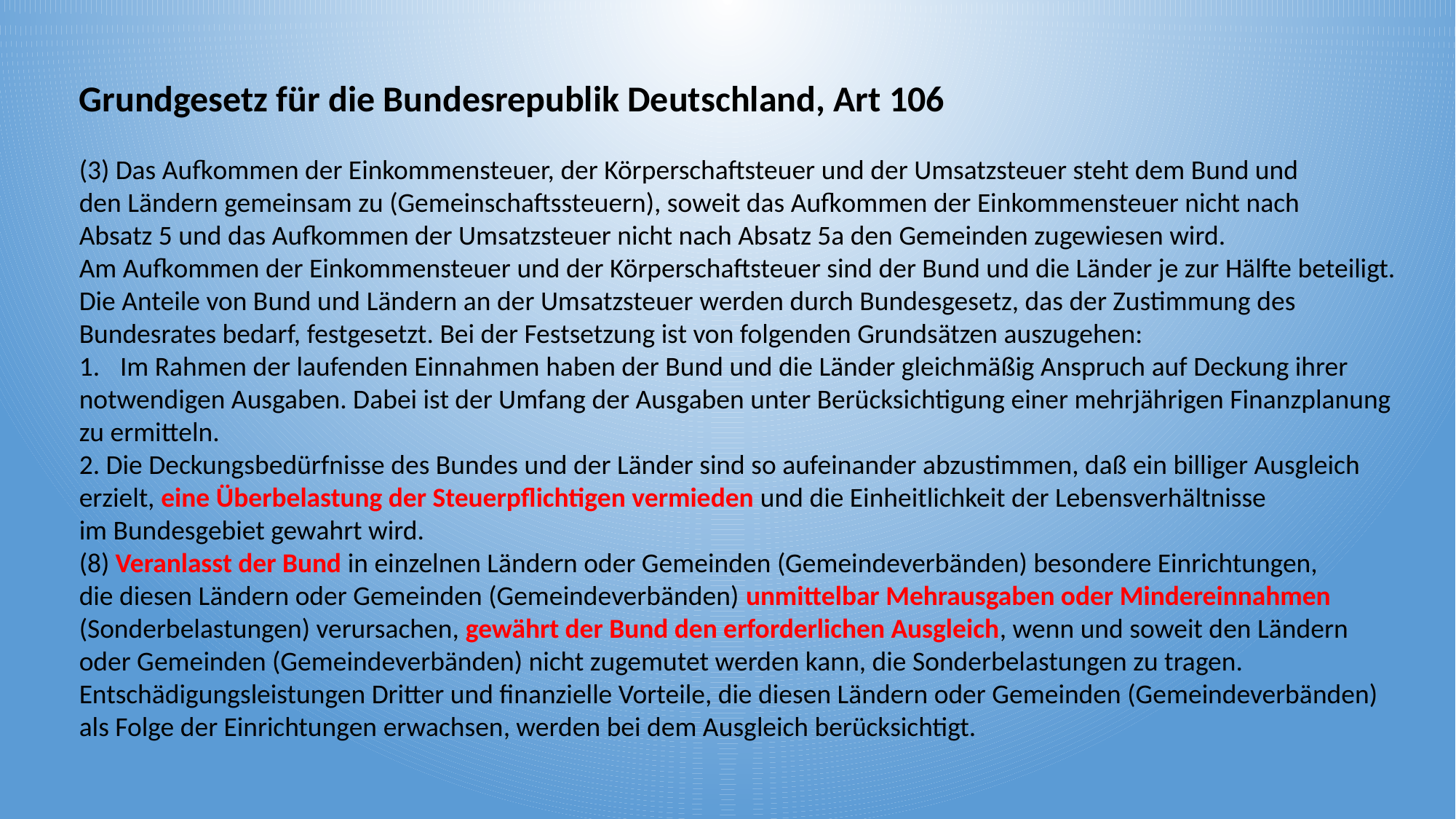

Grundgesetz für die Bundesrepublik Deutschland, Art 106

(3) Das Aufkommen der Einkommensteuer, der Körperschaftsteuer und der Umsatzsteuer steht dem Bund und
den Ländern gemeinsam zu (Gemeinschaftssteuern), soweit das Aufkommen der Einkommensteuer nicht nach
Absatz 5 und das Aufkommen der Umsatzsteuer nicht nach Absatz 5a den Gemeinden zugewiesen wird.
Am Aufkommen der Einkommensteuer und der Körperschaftsteuer sind der Bund und die Länder je zur Hälfte beteiligt.
Die Anteile von Bund und Ländern an der Umsatzsteuer werden durch Bundesgesetz, das der Zustimmung des
Bundesrates bedarf, festgesetzt. Bei der Festsetzung ist von folgenden Grundsätzen auszugehen:
Im Rahmen der laufenden Einnahmen haben der Bund und die Länder gleichmäßig Anspruch auf Deckung ihrer
notwendigen Ausgaben. Dabei ist der Umfang der Ausgaben unter Berücksichtigung einer mehrjährigen Finanzplanung
zu ermitteln.
2. Die Deckungsbedürfnisse des Bundes und der Länder sind so aufeinander abzustimmen, daß ein billiger Ausgleich
erzielt, eine Überbelastung der Steuerpflichtigen vermieden und die Einheitlichkeit der Lebensverhältnisse
im Bundesgebiet gewahrt wird.
(8) Veranlasst der Bund in einzelnen Ländern oder Gemeinden (Gemeindeverbänden) besondere Einrichtungen,
die diesen Ländern oder Gemeinden (Gemeindeverbänden) unmittelbar Mehrausgaben oder Mindereinnahmen
(Sonderbelastungen) verursachen, gewährt der Bund den erforderlichen Ausgleich, wenn und soweit den Ländern
oder Gemeinden (Gemeindeverbänden) nicht zugemutet werden kann, die Sonderbelastungen zu tragen.
Entschädigungsleistungen Dritter und finanzielle Vorteile, die diesen Ländern oder Gemeinden (Gemeindeverbänden)
als Folge der Einrichtungen erwachsen, werden bei dem Ausgleich berücksichtigt.